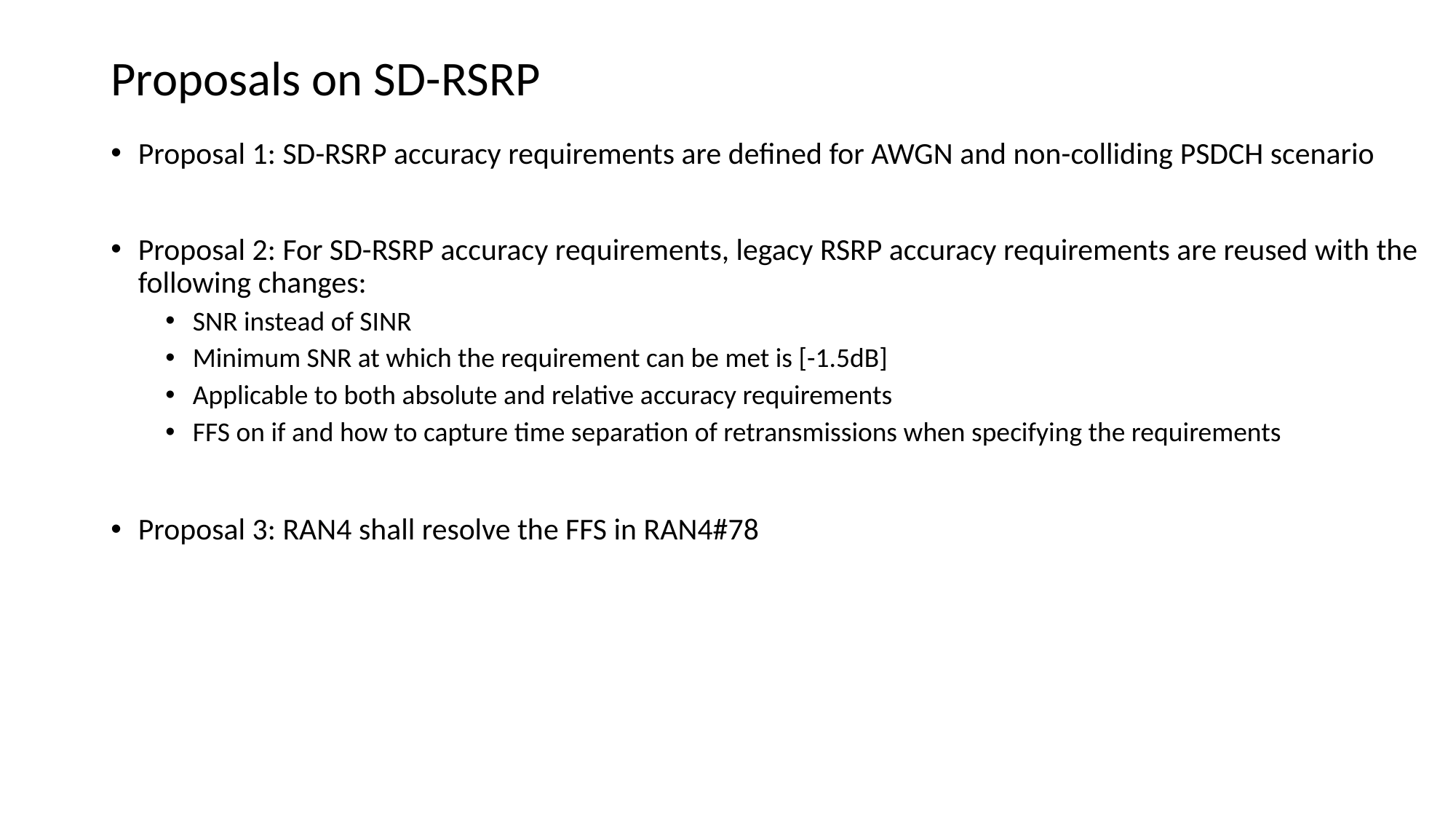

# Proposals on SD-RSRP
Proposal 1: SD-RSRP accuracy requirements are defined for AWGN and non-colliding PSDCH scenario

Proposal 2: For SD-RSRP accuracy requirements, legacy RSRP accuracy requirements are reused with the following changes:
SNR instead of SINR
Minimum SNR at which the requirement can be met is [-1.5dB]
Applicable to both absolute and relative accuracy requirements
FFS on if and how to capture time separation of retransmissions when specifying the requirements

Proposal 3: RAN4 shall resolve the FFS in RAN4#78